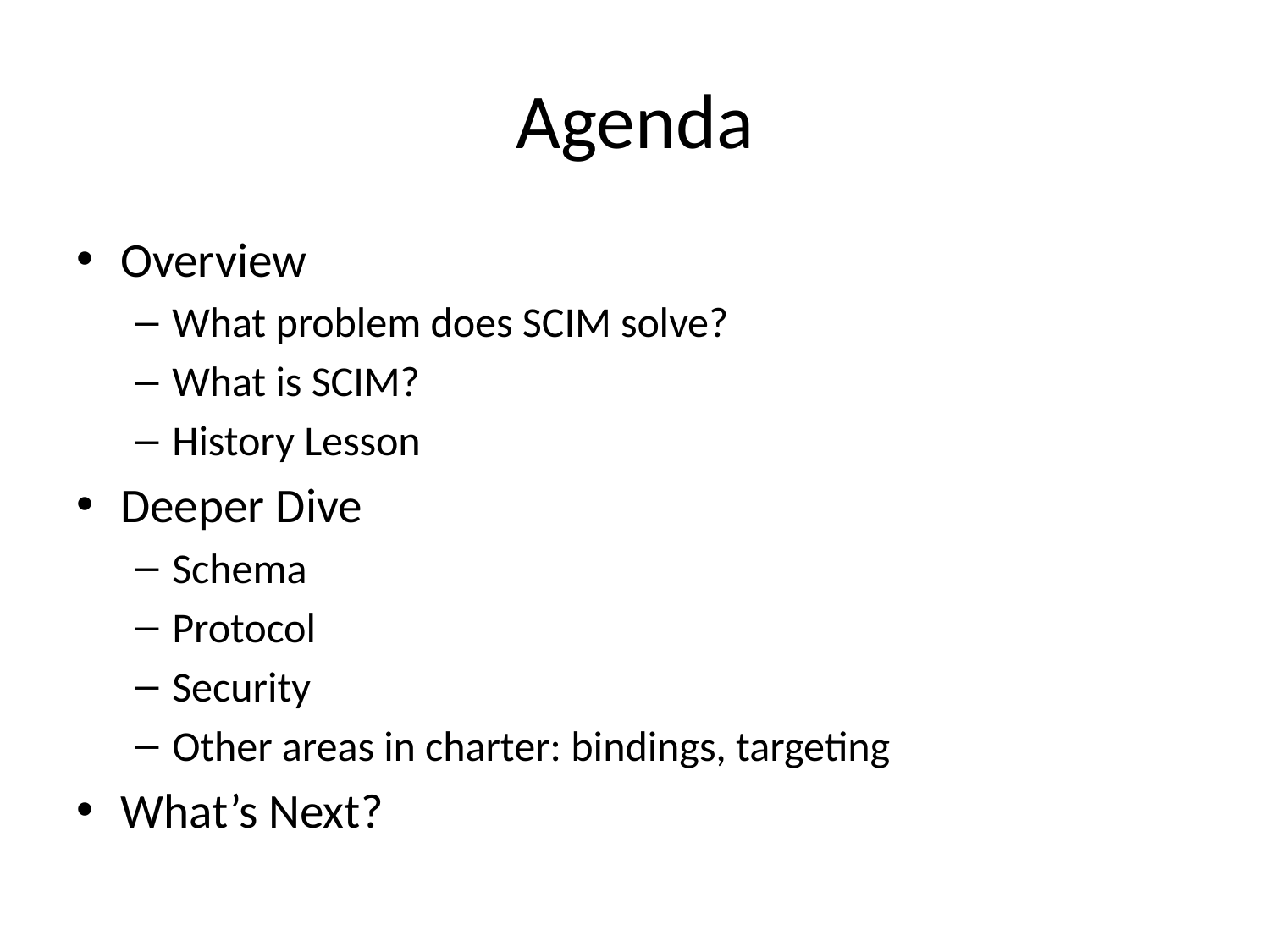

# Agenda
Overview
What problem does SCIM solve?
What is SCIM?
History Lesson
Deeper Dive
Schema
Protocol
Security
Other areas in charter: bindings, targeting
What’s Next?